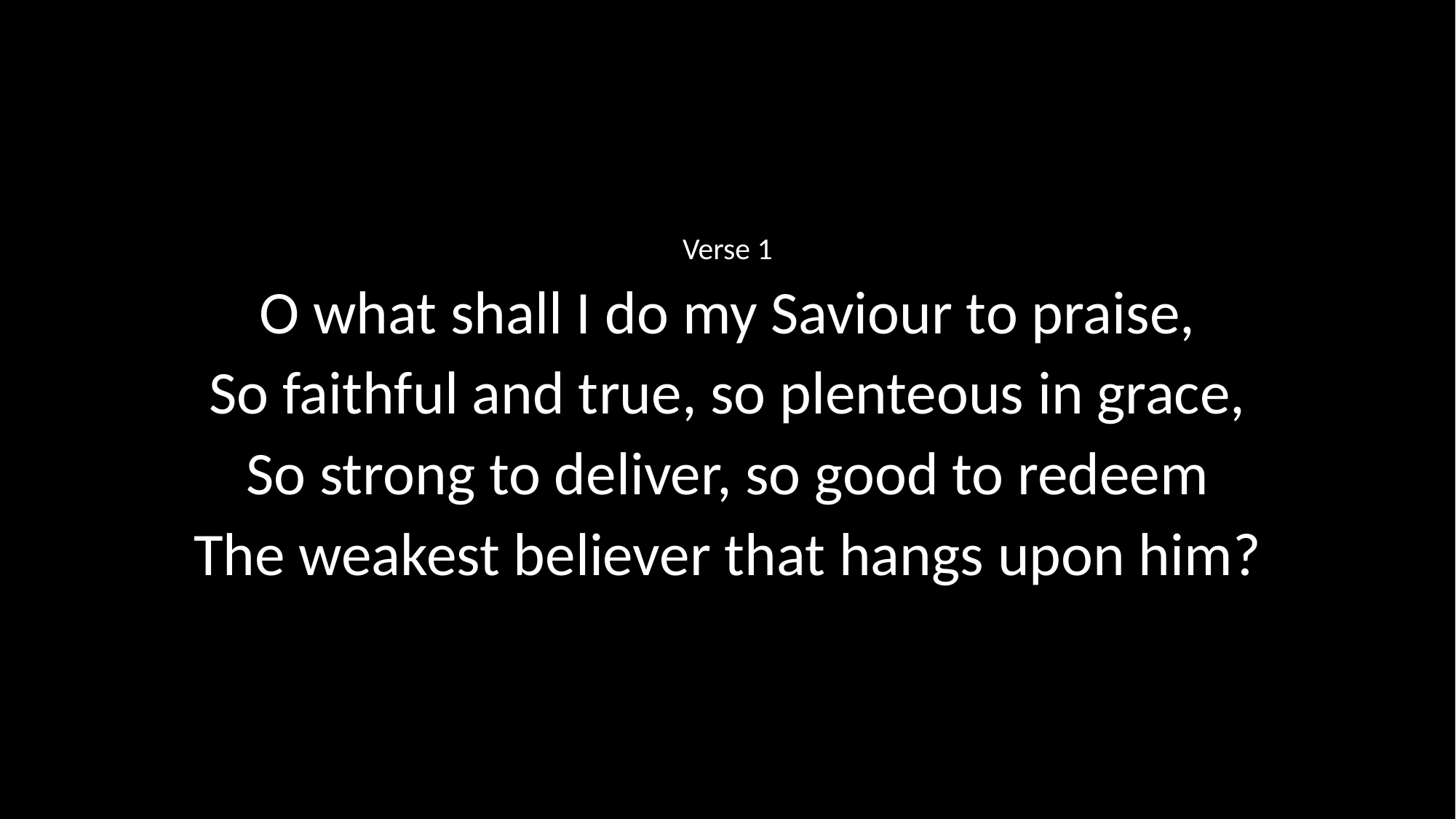

Verse 1
O what shall I do my Saviour to praise,
So faithful and true, so plenteous in grace,
So strong to deliver, so good to redeem
The weakest believer that hangs upon him?